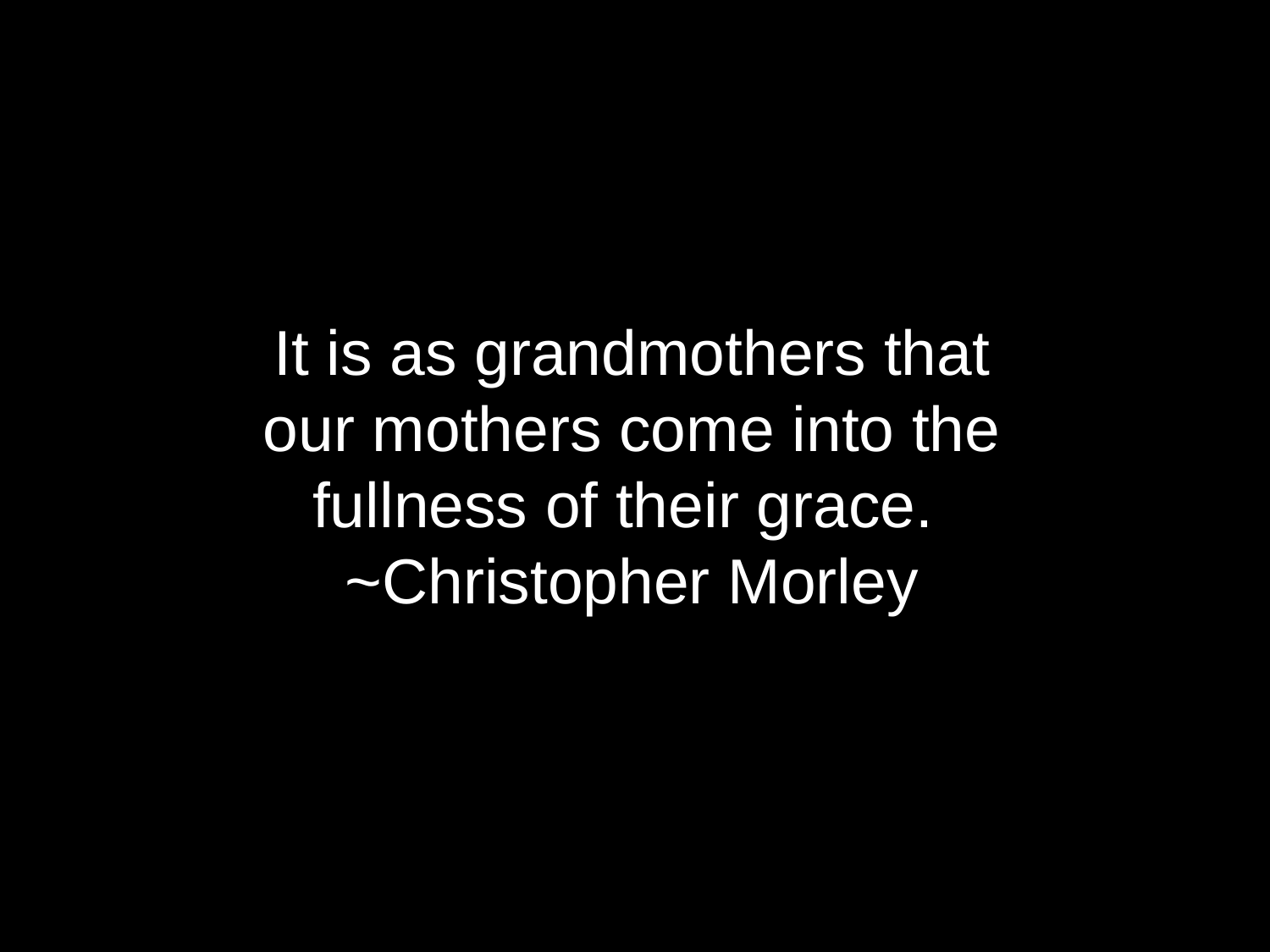

It is as grandmothers that our mothers come into the fullness of their grace.  ~Christopher Morley